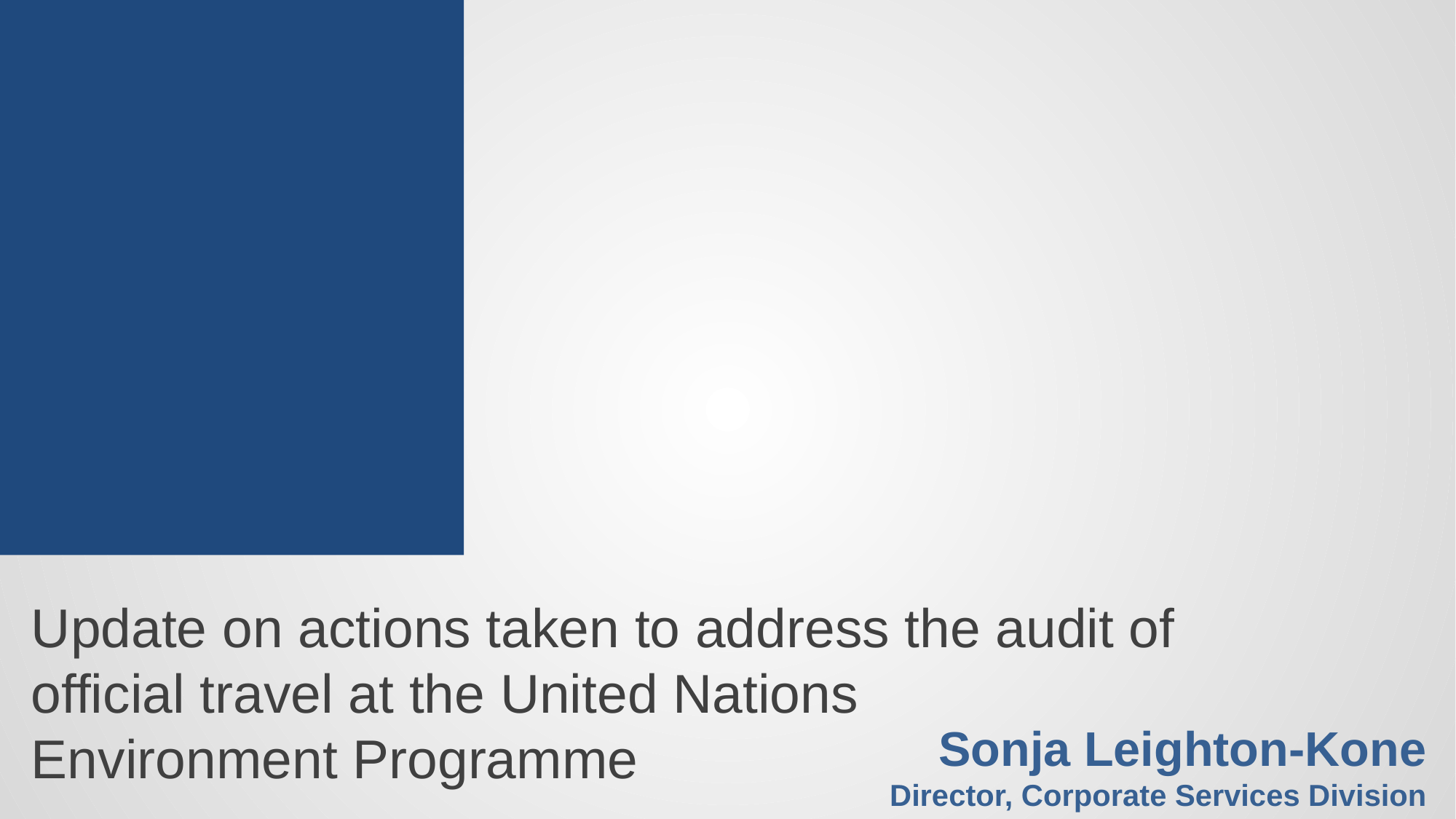

Update on actions taken to address the audit of
official travel at the United Nations
Environment Programme
Sonja Leighton-Kone
Director, Corporate Services Division